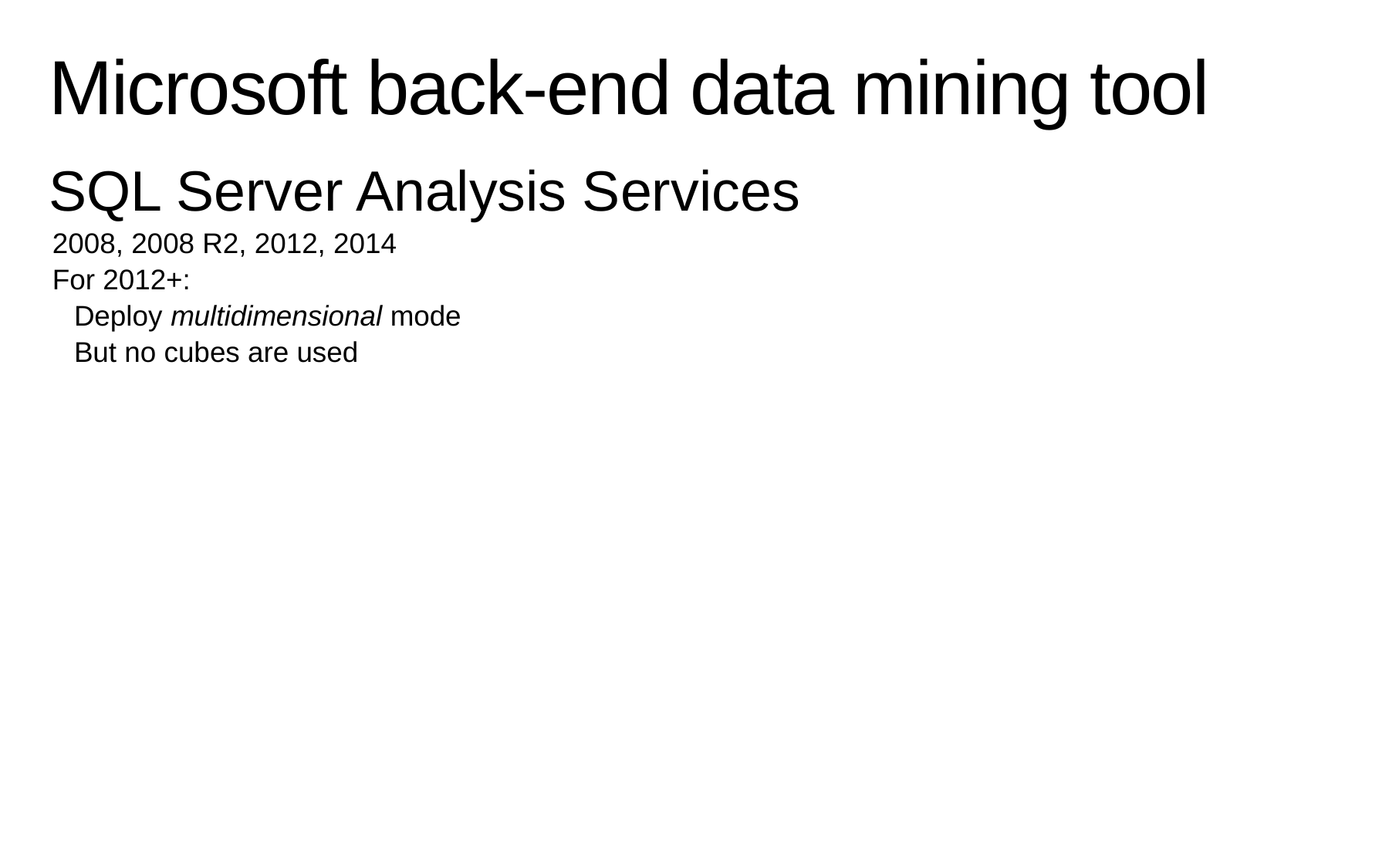

# Microsoft back-end data mining tool
SQL Server Analysis Services
2008, 2008 R2, 2012, 2014
For 2012+:
Deploy multidimensional mode
But no cubes are used